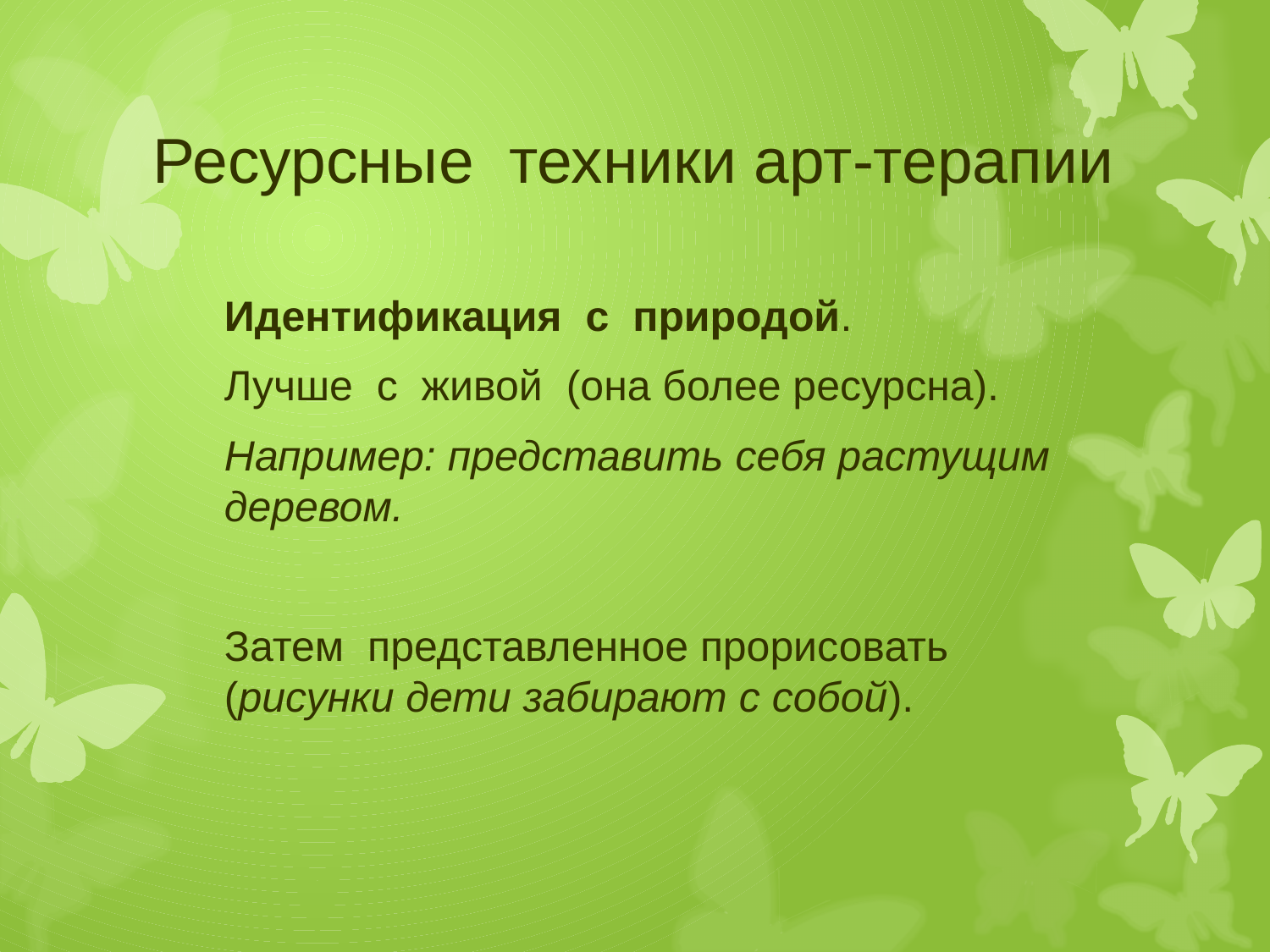

# Ресурсные  техники арт-терапии
	Идентификация  с  природой.
	Лучше  с  живой  (она более ресурсна).
	Например: представить себя растущим деревом.

	Затем  представленное прорисовать (рисунки дети забирают с собой).